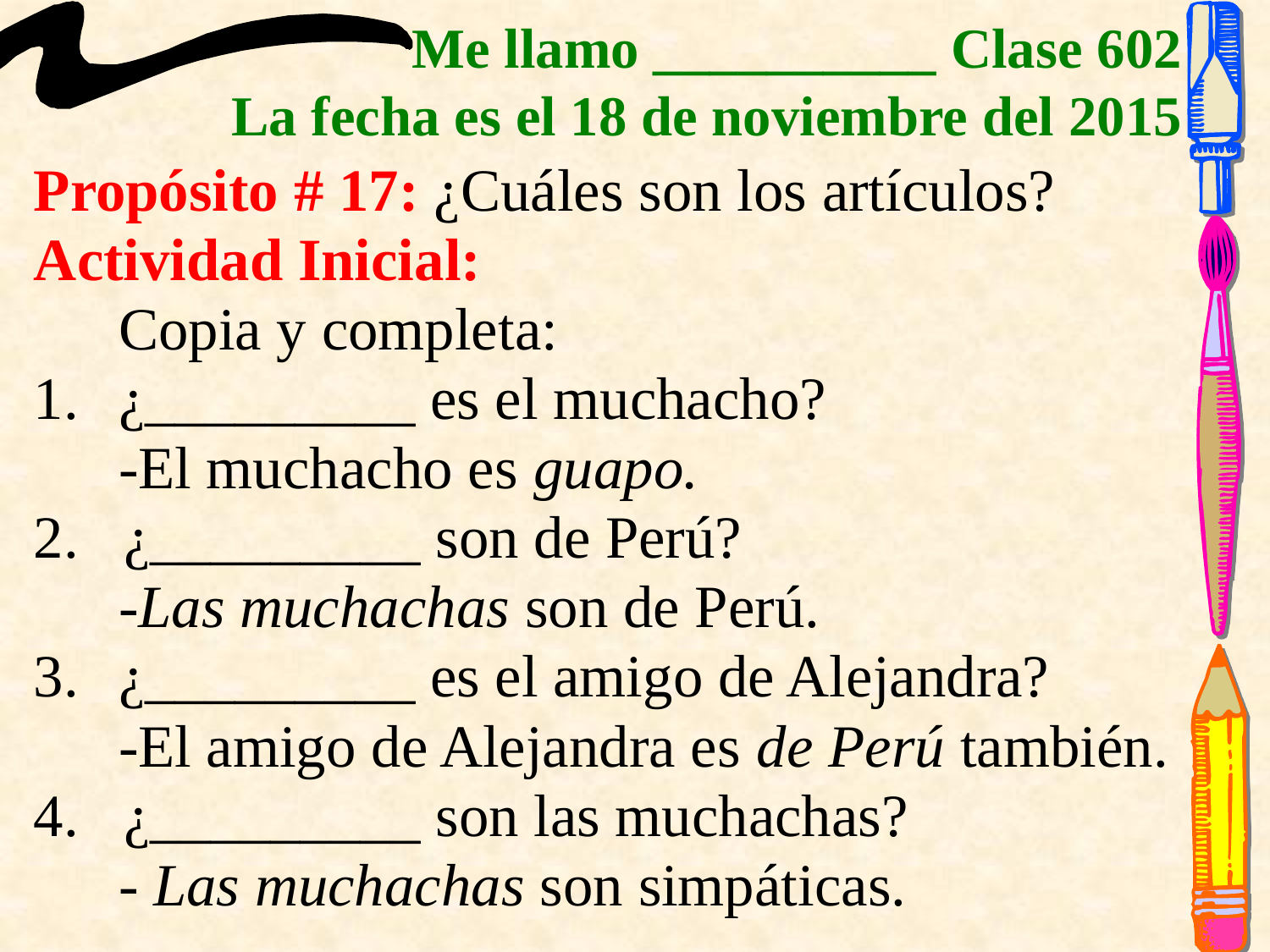

# Me llamo __________ Clase 602 La fecha es el 18 de noviembre del 2015
Propósito # 17: ¿Cuáles son los artículos?
Actividad Inicial:
	Copia y completa:
¿_________ es el muchacho?
	-El muchacho es guapo.
2.   ¿_________ son de Perú?
	-Las muchachas son de Perú.
¿_________ es el amigo de Alejandra?
	-El amigo de Alejandra es de Perú también.
4.   ¿_________ son las muchachas?
	- Las muchachas son simpáticas.